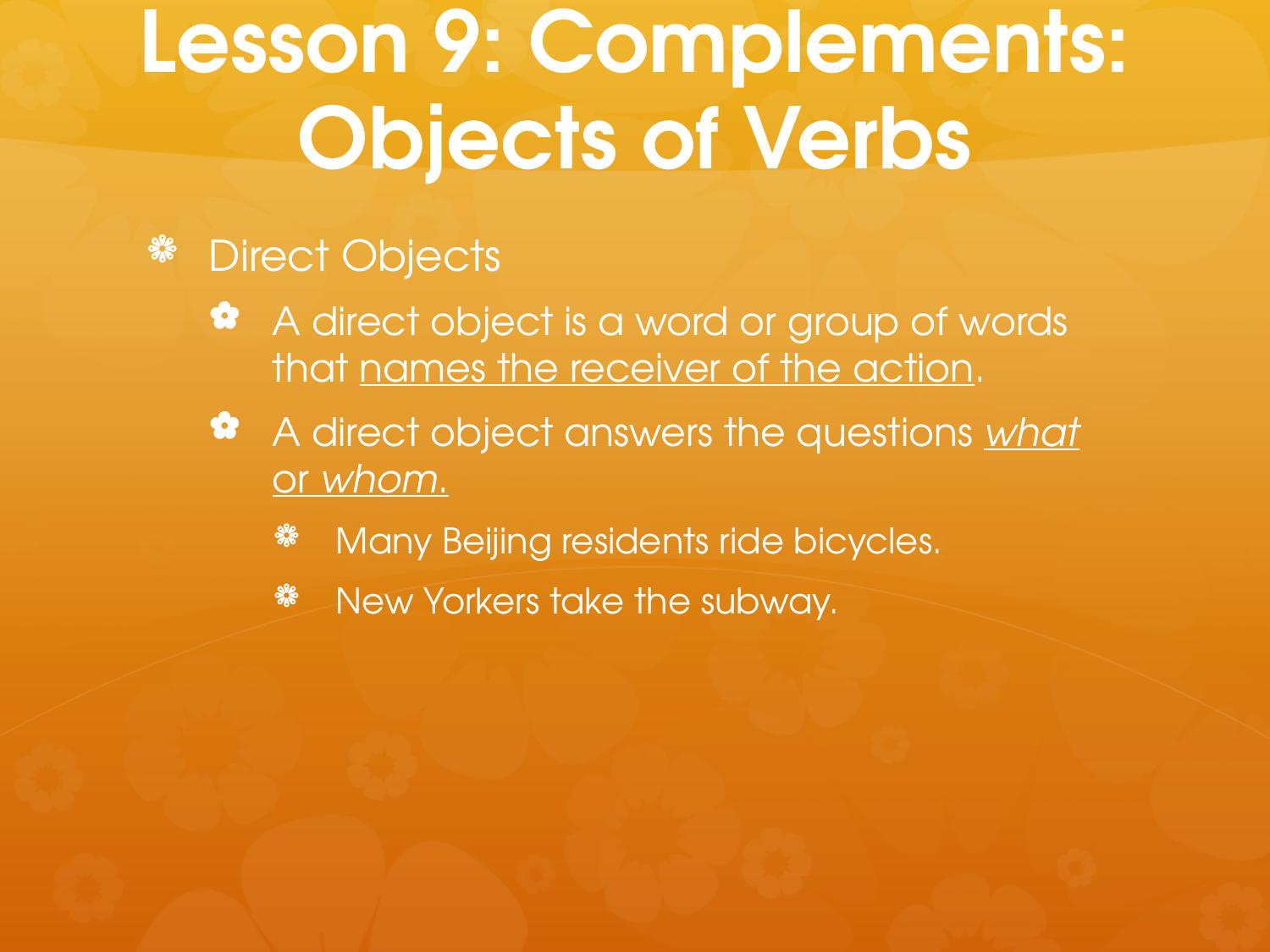

# Lesson 9: Complements: Objects of Verbs
Direct Objects
A direct object is a word or group of words that names the receiver of the action.
A direct object answers the questions what or whom.
Many Beijing residents ride bicycles.
New Yorkers take the subway.